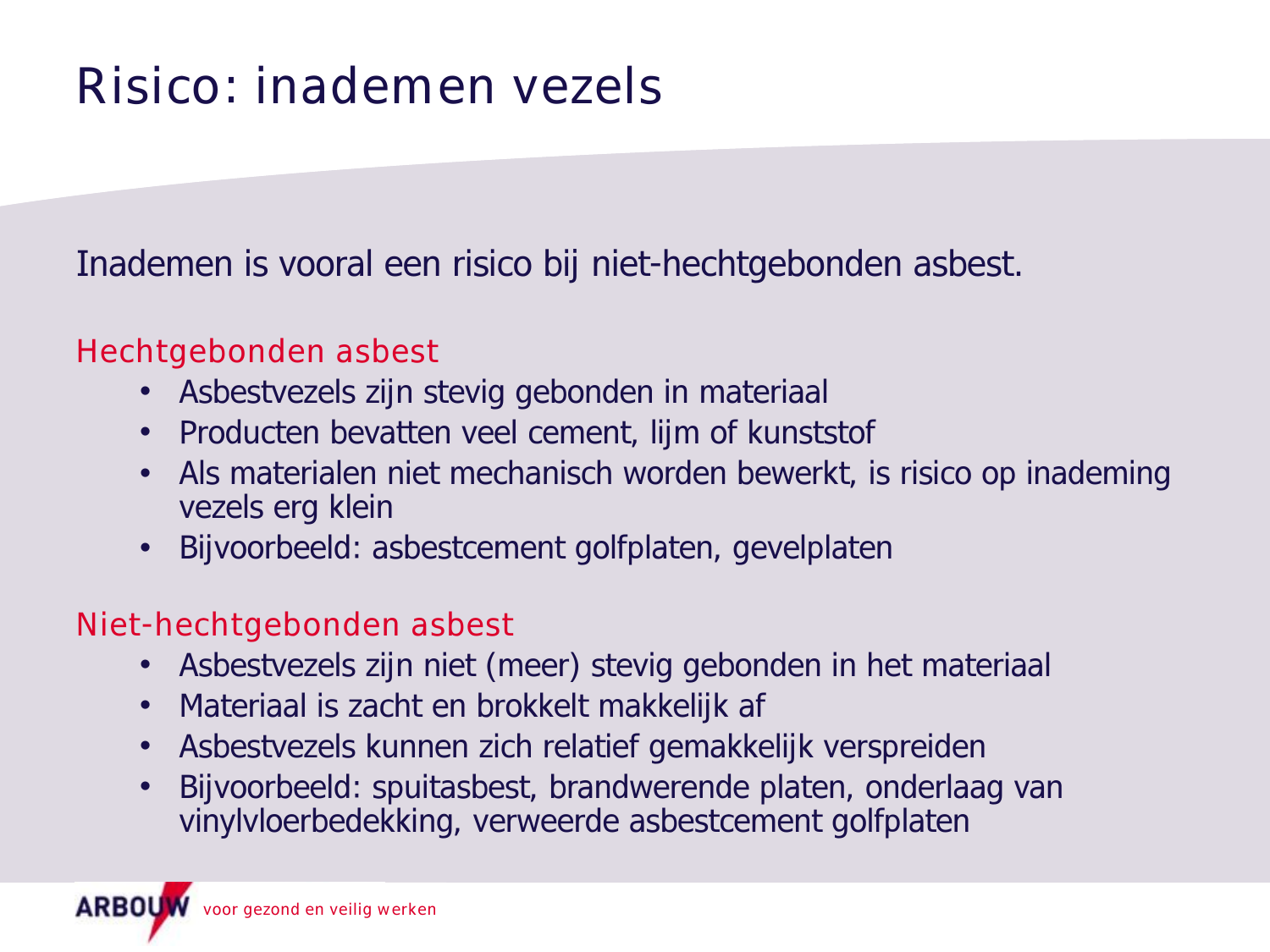

# Risico: inademen vezels
Inademen is vooral een risico bij niet-hechtgebonden asbest.

Hechtgebonden asbest
Asbestvezels zijn stevig gebonden in materiaal
Producten bevatten veel cement, lijm of kunststof
Als materialen niet mechanisch worden bewerkt, is risico op inademing vezels erg klein
Bijvoorbeeld: asbestcement golfplaten, gevelplaten

Niet-hechtgebonden asbest
Asbestvezels zijn niet (meer) stevig gebonden in het materiaal
Materiaal is zacht en brokkelt makkelijk af
Asbestvezels kunnen zich relatief gemakkelijk verspreiden
Bijvoorbeeld: spuitasbest, brandwerende platen, onderlaag van vinylvloerbedekking, verweerde asbestcement golfplaten